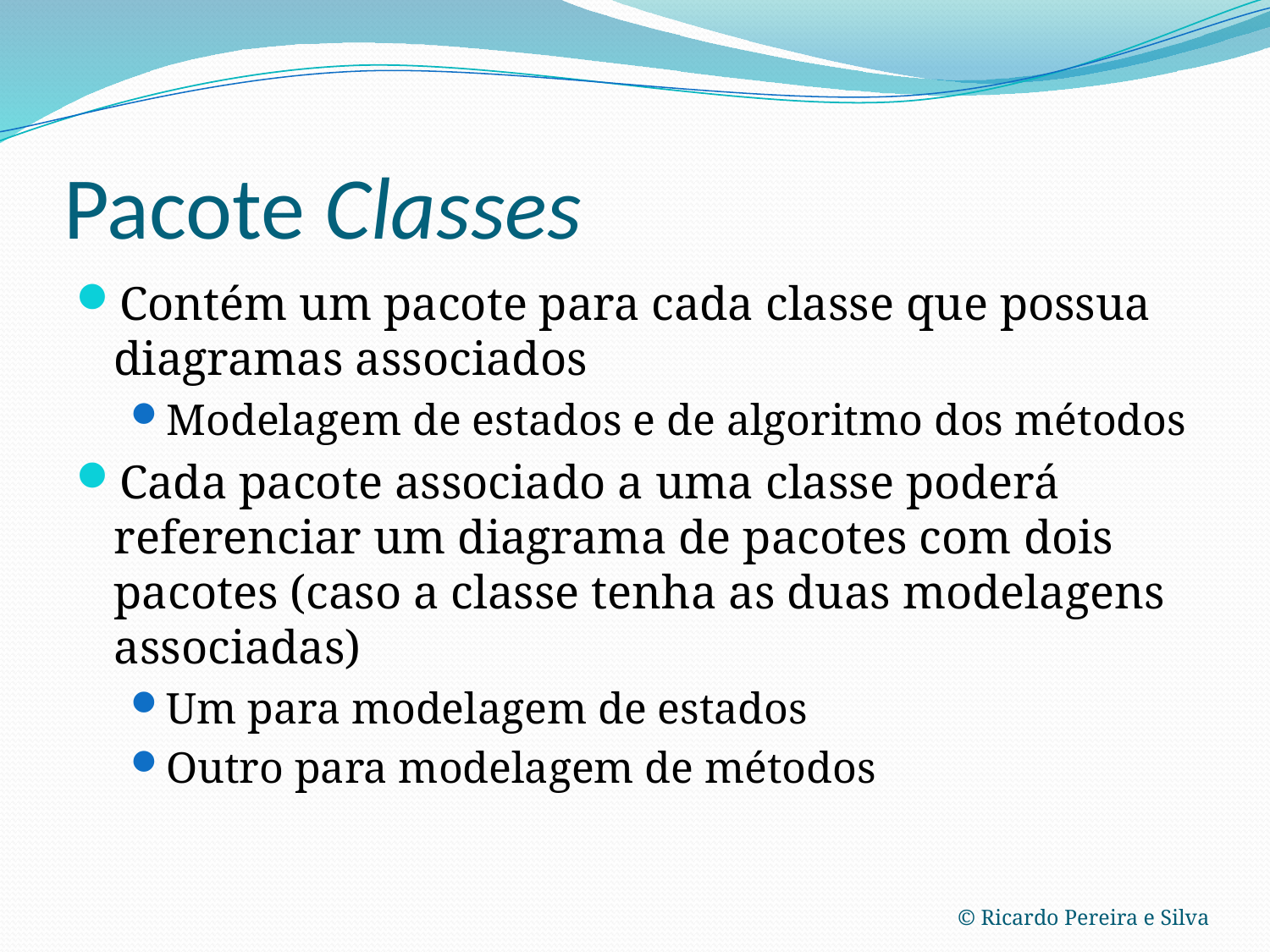

# Pacote Classes
Contém um pacote para cada classe que possua diagramas associados
Modelagem de estados e de algoritmo dos métodos
Cada pacote associado a uma classe poderá referenciar um diagrama de pacotes com dois pacotes (caso a classe tenha as duas modelagens associadas)
Um para modelagem de estados
Outro para modelagem de métodos
© Ricardo Pereira e Silva